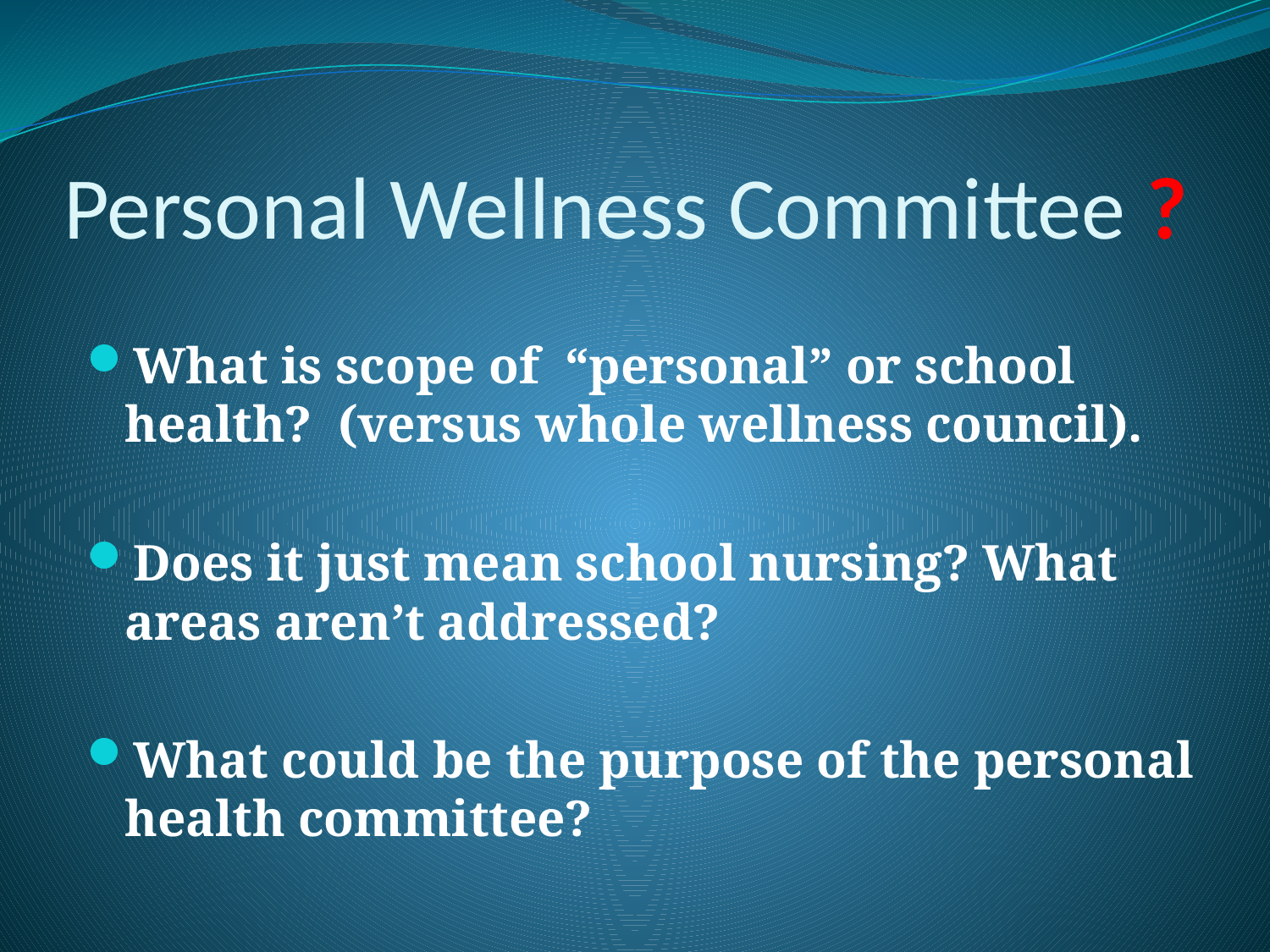

# Personal Wellness Committee ?
What is scope of  “personal” or school health?  (versus whole wellness council).

Does it just mean school nursing? What areas aren’t addressed?

What could be the purpose of the personal health committee?